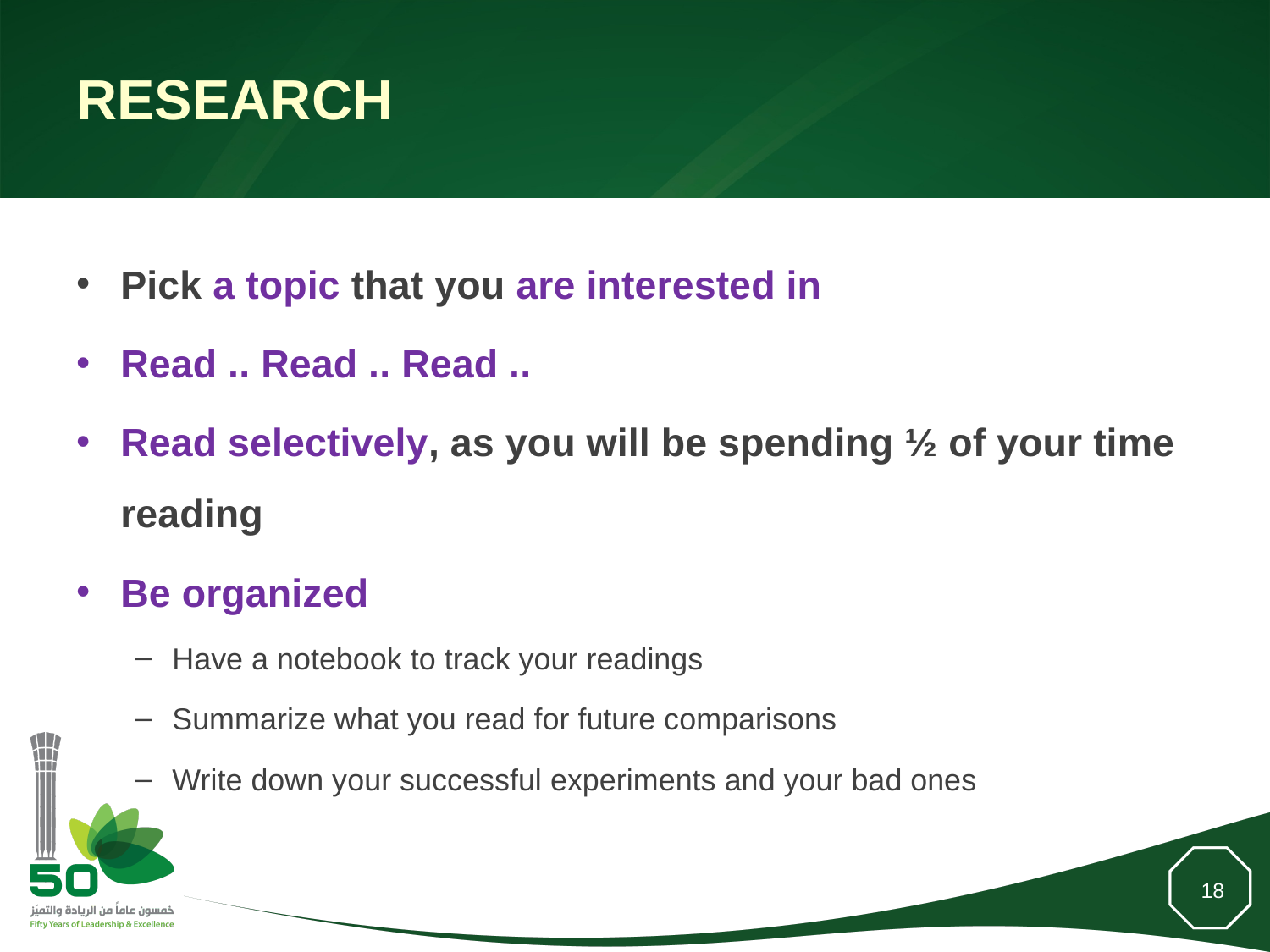

# research
Pick a topic that you are interested in
Read .. Read .. Read ..
Read selectively, as you will be spending ½ of your time reading
Be organized
Have a notebook to track your readings
Summarize what you read for future comparisons
Write down your successful experiments and your bad ones
18